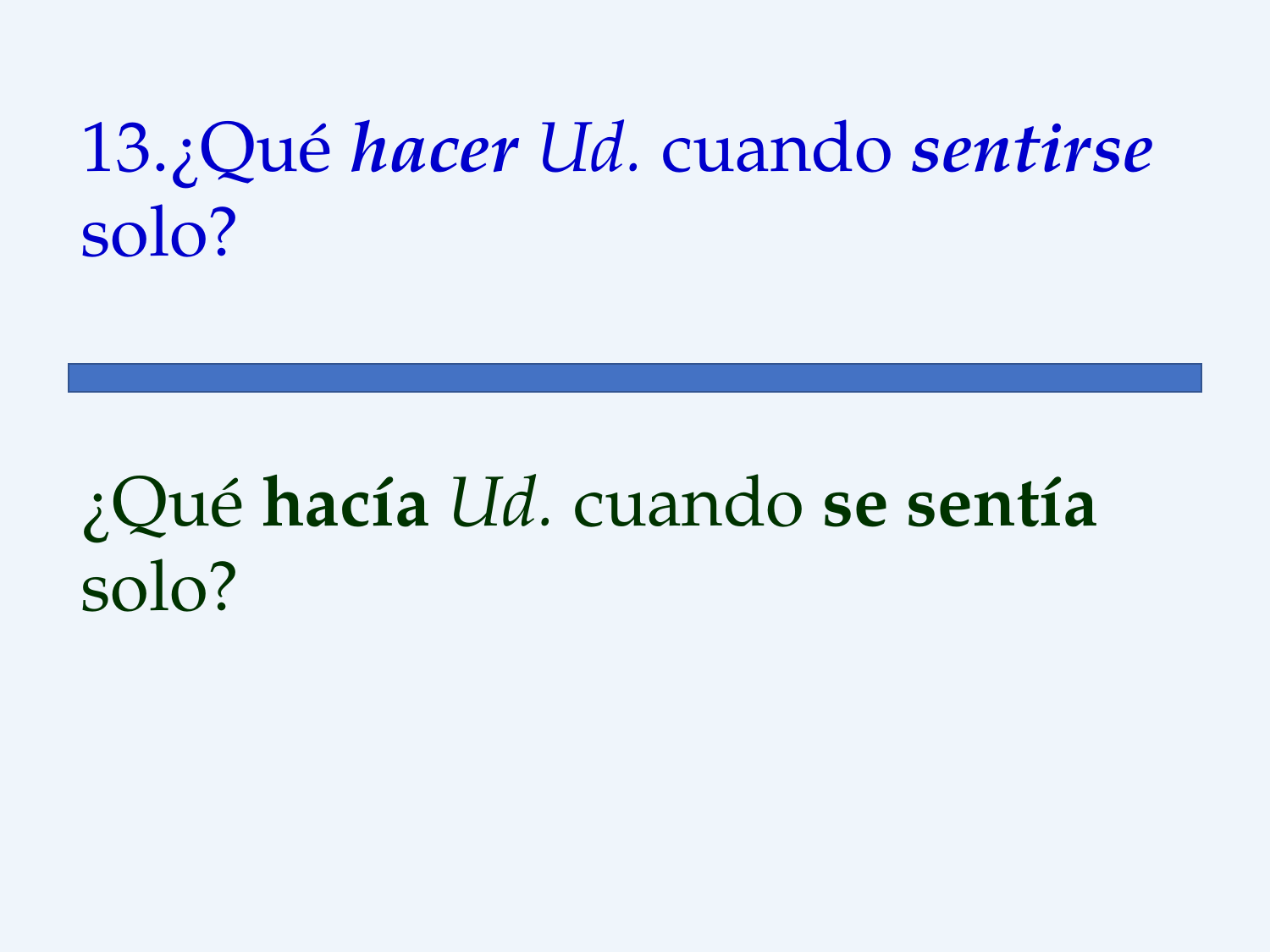

13.¿Qué hacer Ud. cuando sentirse solo?

¿Qué hacía Ud. cuando se sentía solo?